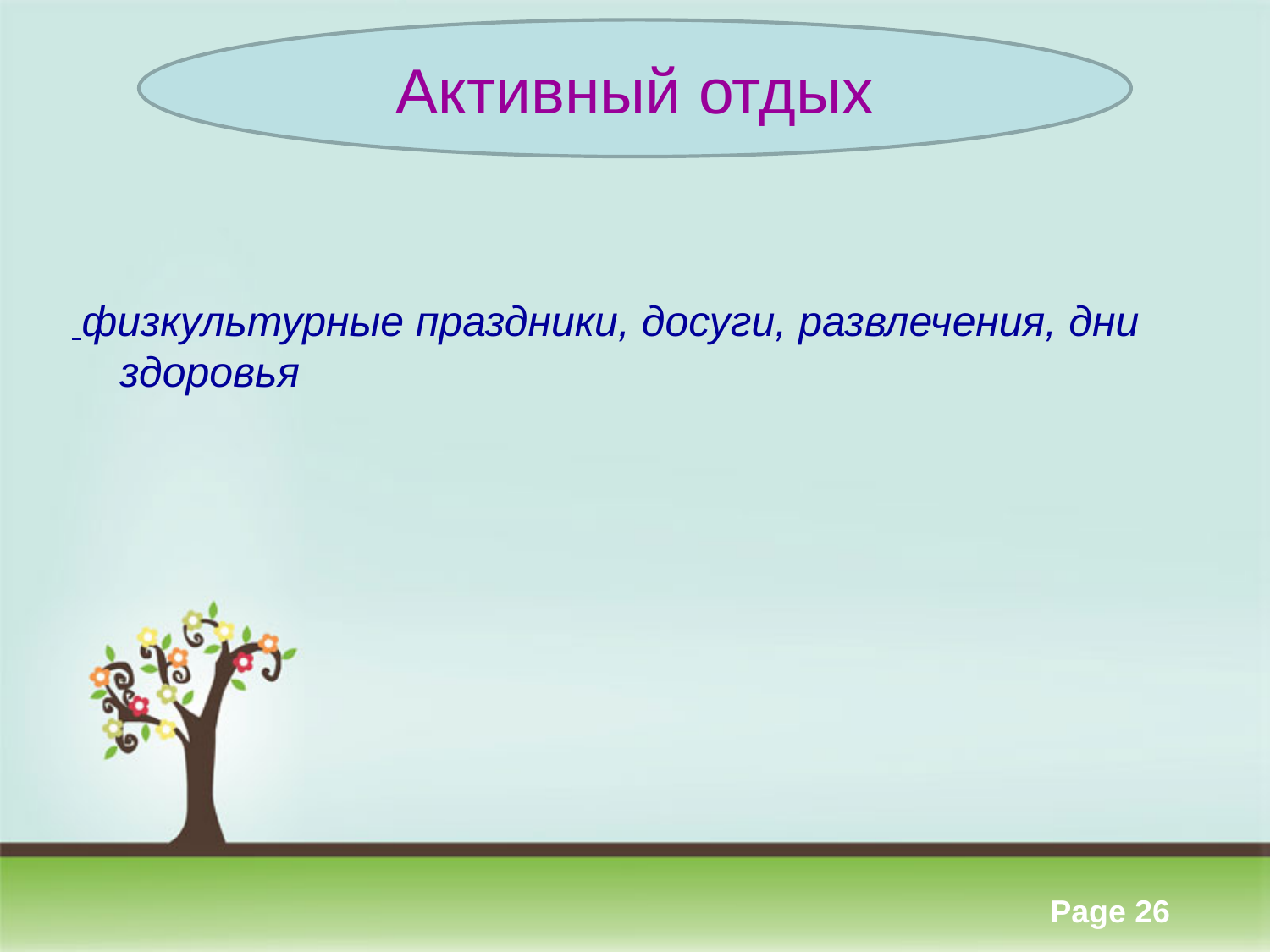

Активный отдых
#
 физкультурные праздники, досуги, развлечения, дни здоровья